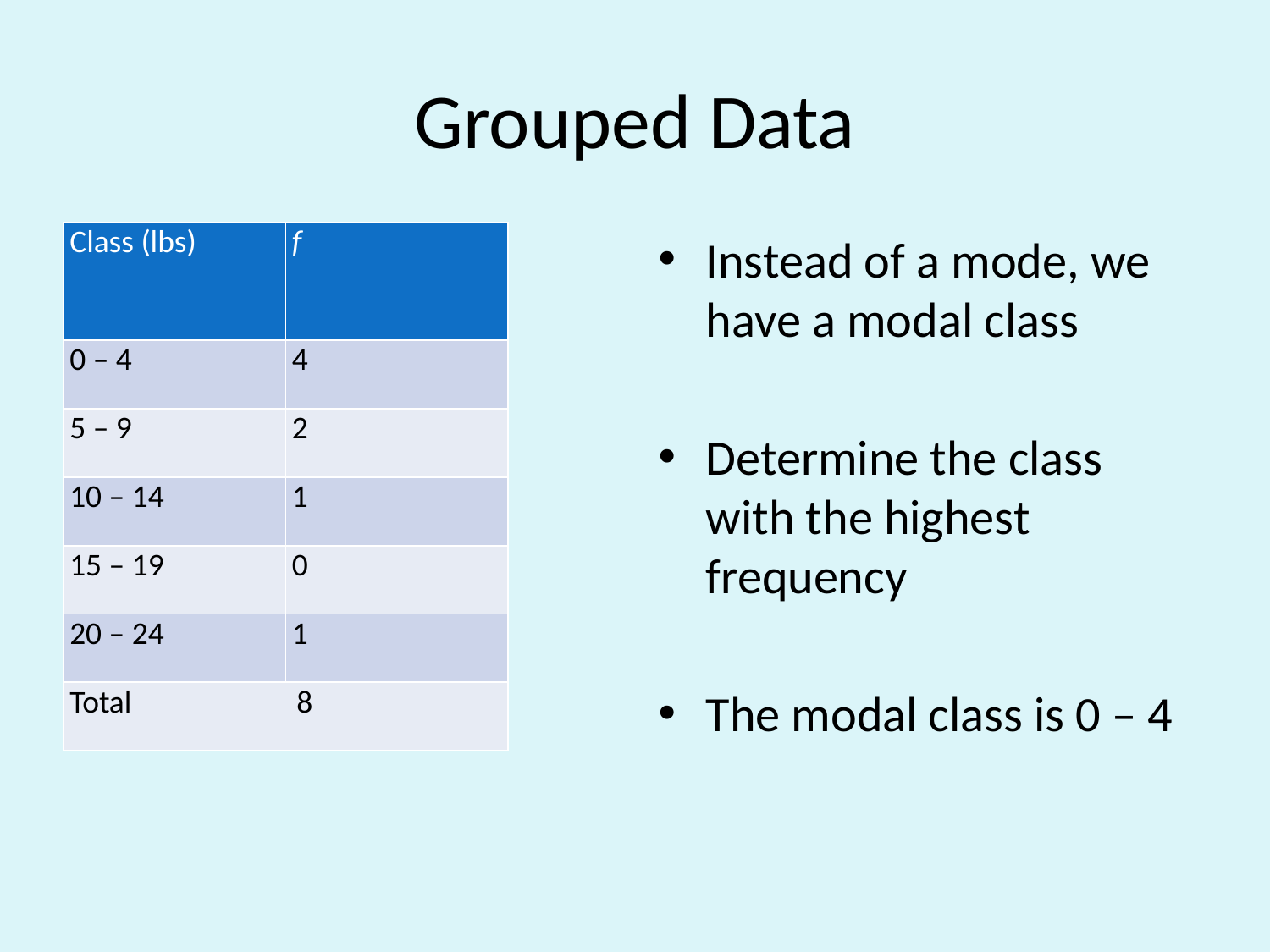

# Grouped Data
| Class (lbs) | f |
| --- | --- |
| 0 – 4 | 4 |
| 5 – 9 | 2 |
| 10 – 14 | 1 |
| 15 – 19 | 0 |
| 20 – 24 | 1 |
| Total 8 |  |
Instead of a mode, we have a modal class

Determine the class with the highest frequency

The modal class is 0 – 4